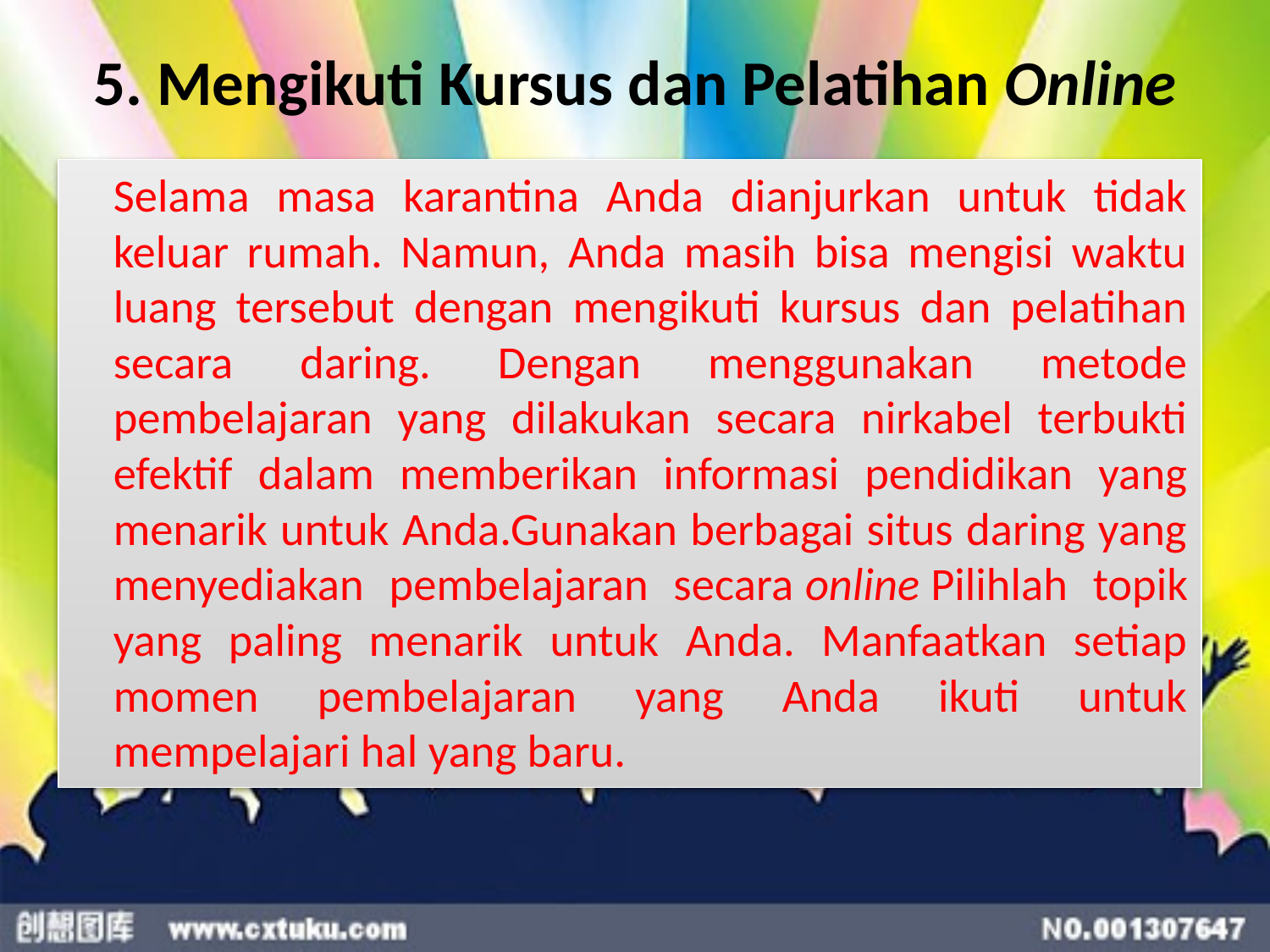

# 5. Mengikuti Kursus dan Pelatihan Online
	Selama masa karantina Anda dianjurkan untuk tidak keluar rumah. Namun, Anda masih bisa mengisi waktu luang tersebut dengan mengikuti kursus dan pelatihan secara daring. Dengan menggunakan metode pembelajaran yang dilakukan secara nirkabel terbukti efektif dalam memberikan informasi pendidikan yang menarik untuk Anda.Gunakan berbagai situs daring yang menyediakan pembelajaran secara online Pilihlah topik yang paling menarik untuk Anda. Manfaatkan setiap momen pembelajaran yang Anda ikuti untuk mempelajari hal yang baru.